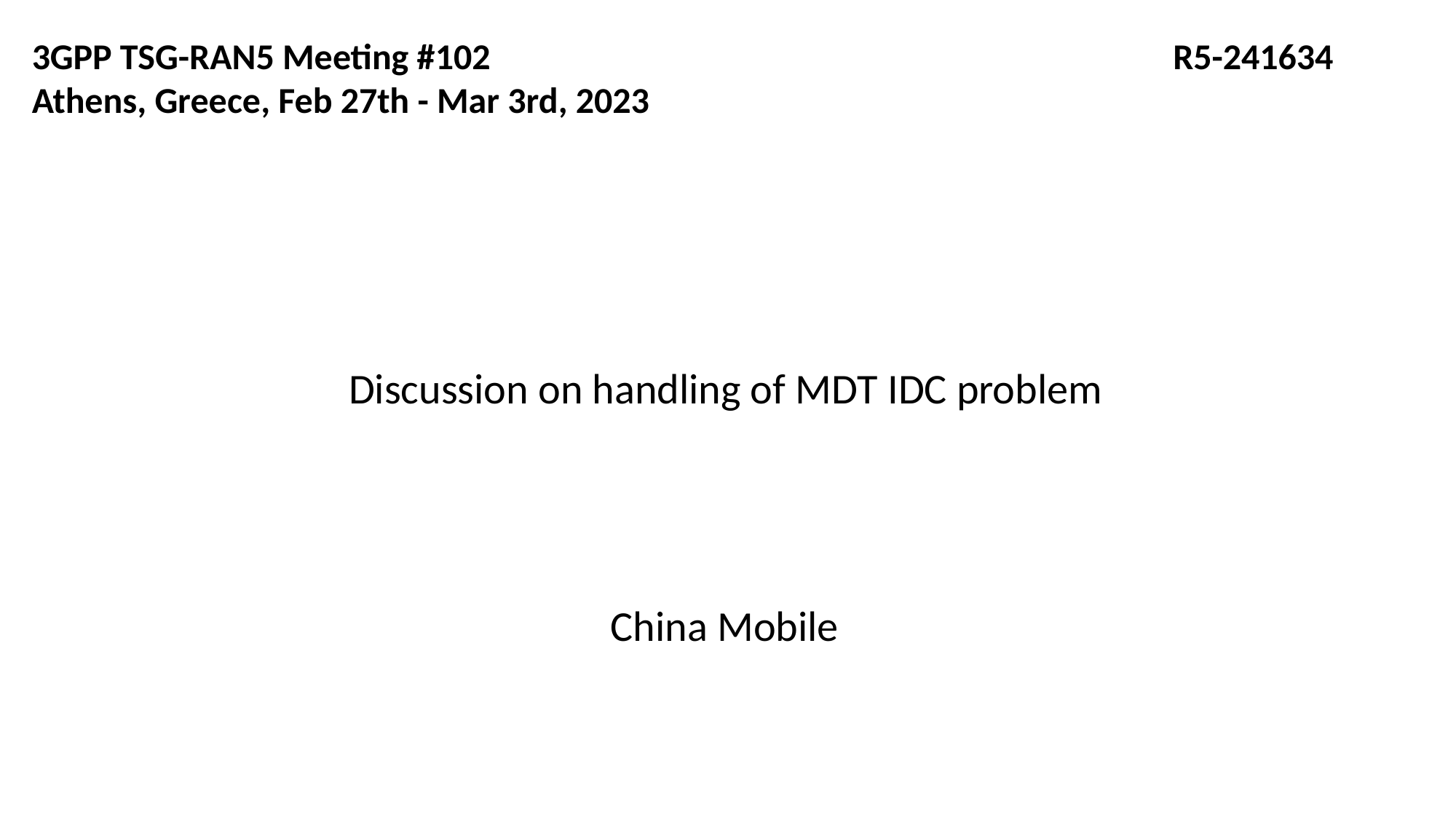

3GPP TSG-RAN5 Meeting #102 						      R5-241634
Athens, Greece, Feb 27th - Mar 3rd, 2023
# Discussion on handling of MDT IDC problem
China Mobile